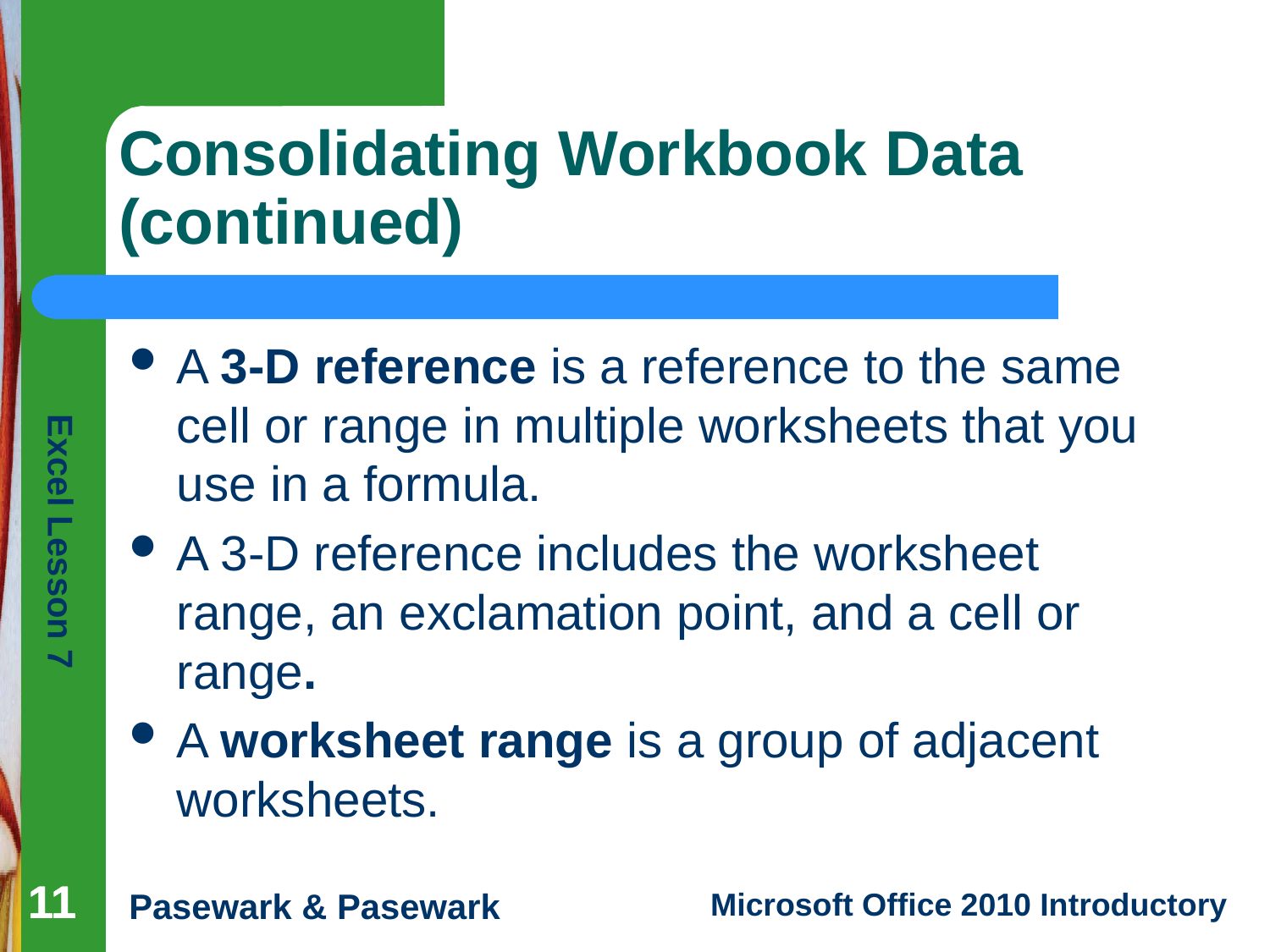

# Consolidating Workbook Data (continued)
A 3-D reference is a reference to the same cell or range in multiple worksheets that you use in a formula.
A 3-D reference includes the worksheet range, an exclamation point, and a cell or range.
A worksheet range is a group of adjacent worksheets.
11
11
11